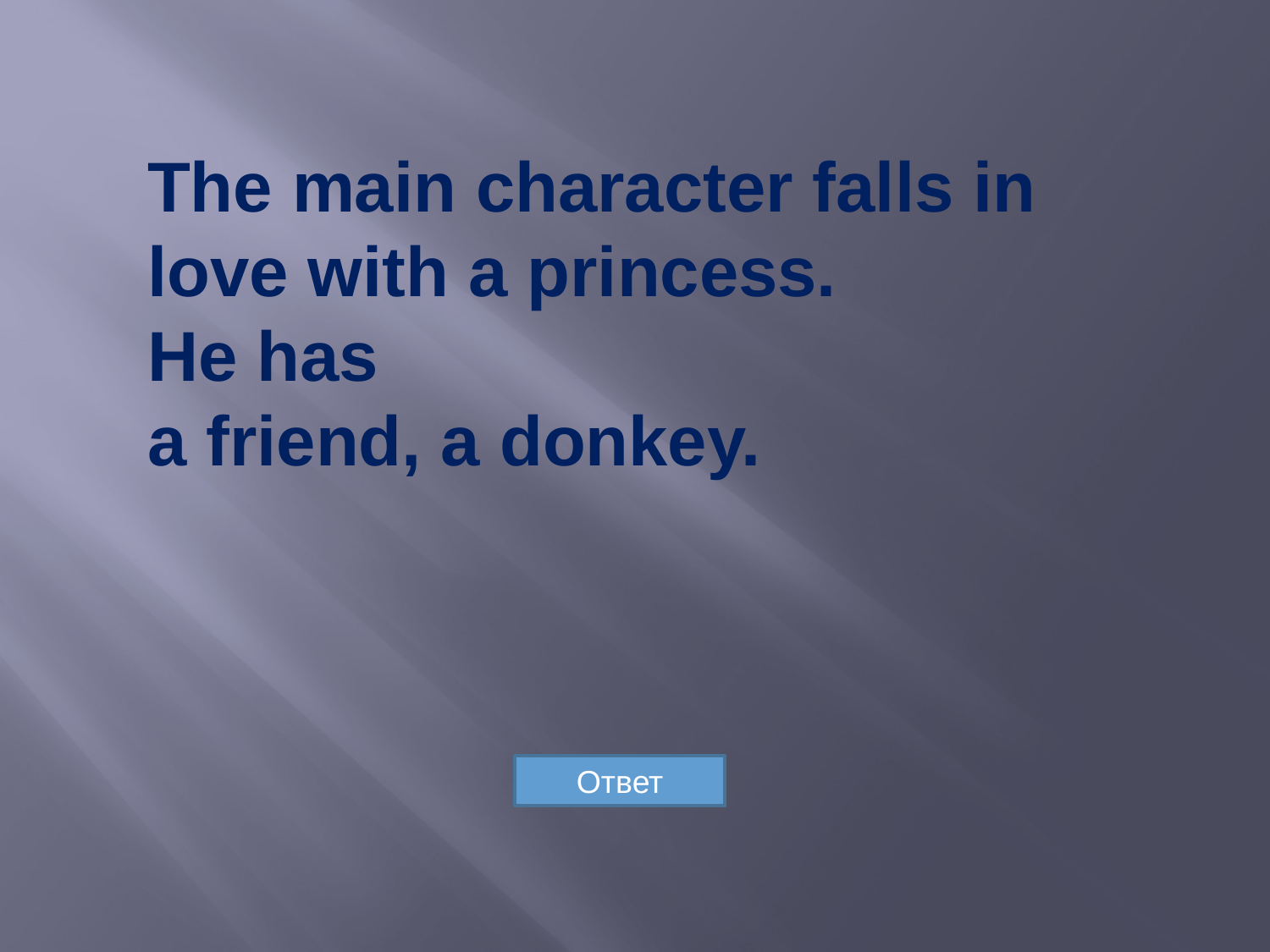

# The main character falls in love with a princess. He has a friend, a donkey.